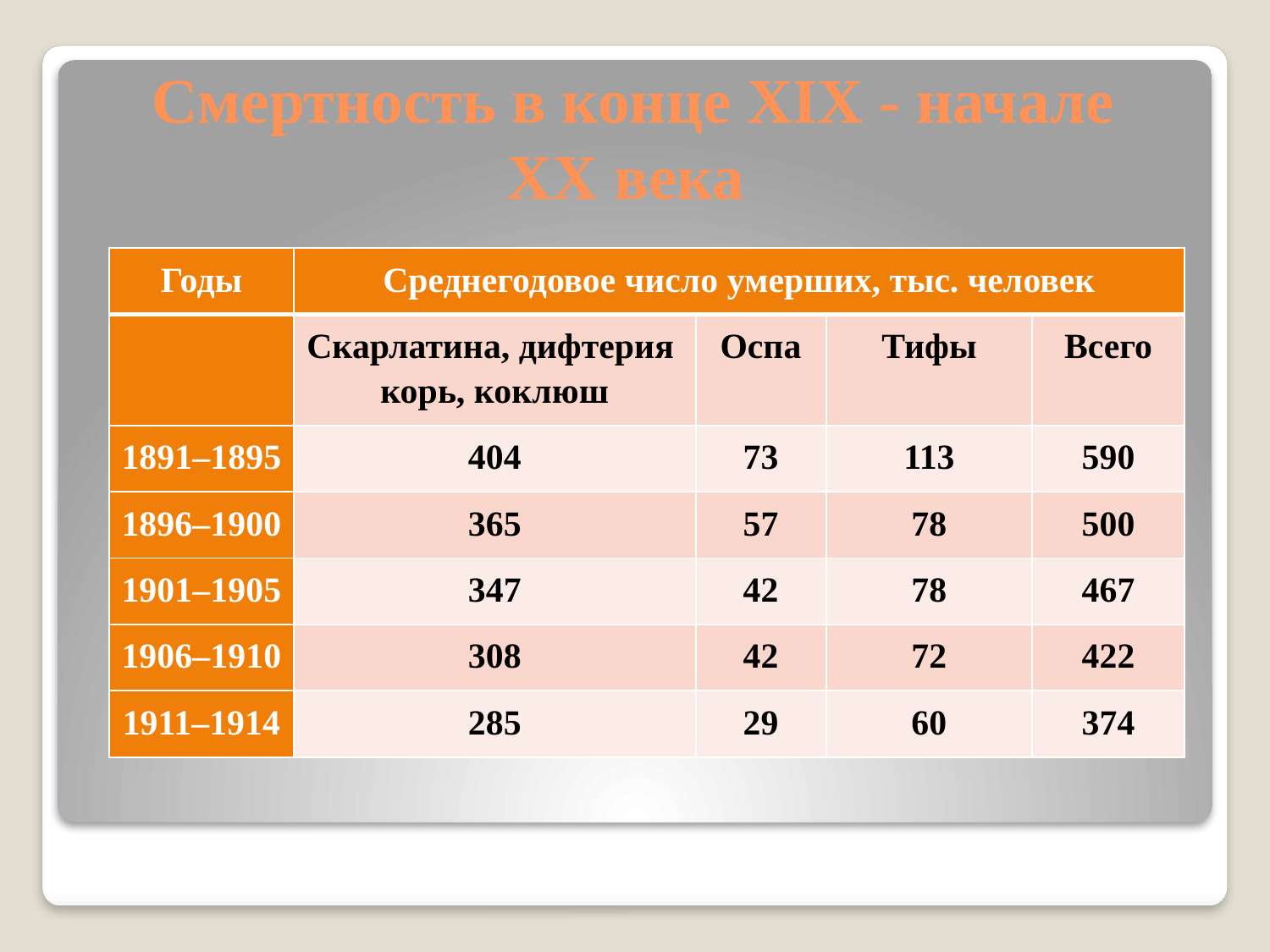

# Смертность в конце XIX - начале ХХ века
| Годы | Среднегодовое число умерших, тыс. человек |  |  |  |
| --- | --- | --- | --- | --- |
|  | Скарлатина, дифтерия  корь, коклюш | Оспа | Тифы | Всего |
| 1891–1895 | 404 | 73 | 113 | 590 |
| 1896–1900 | 365 | 57 | 78 | 500 |
| 1901–1905 | 347 | 42 | 78 | 467 |
| 1906–1910 | 308 | 42 | 72 | 422 |
| 1911–1914 | 285 | 29 | 60 | 374 |